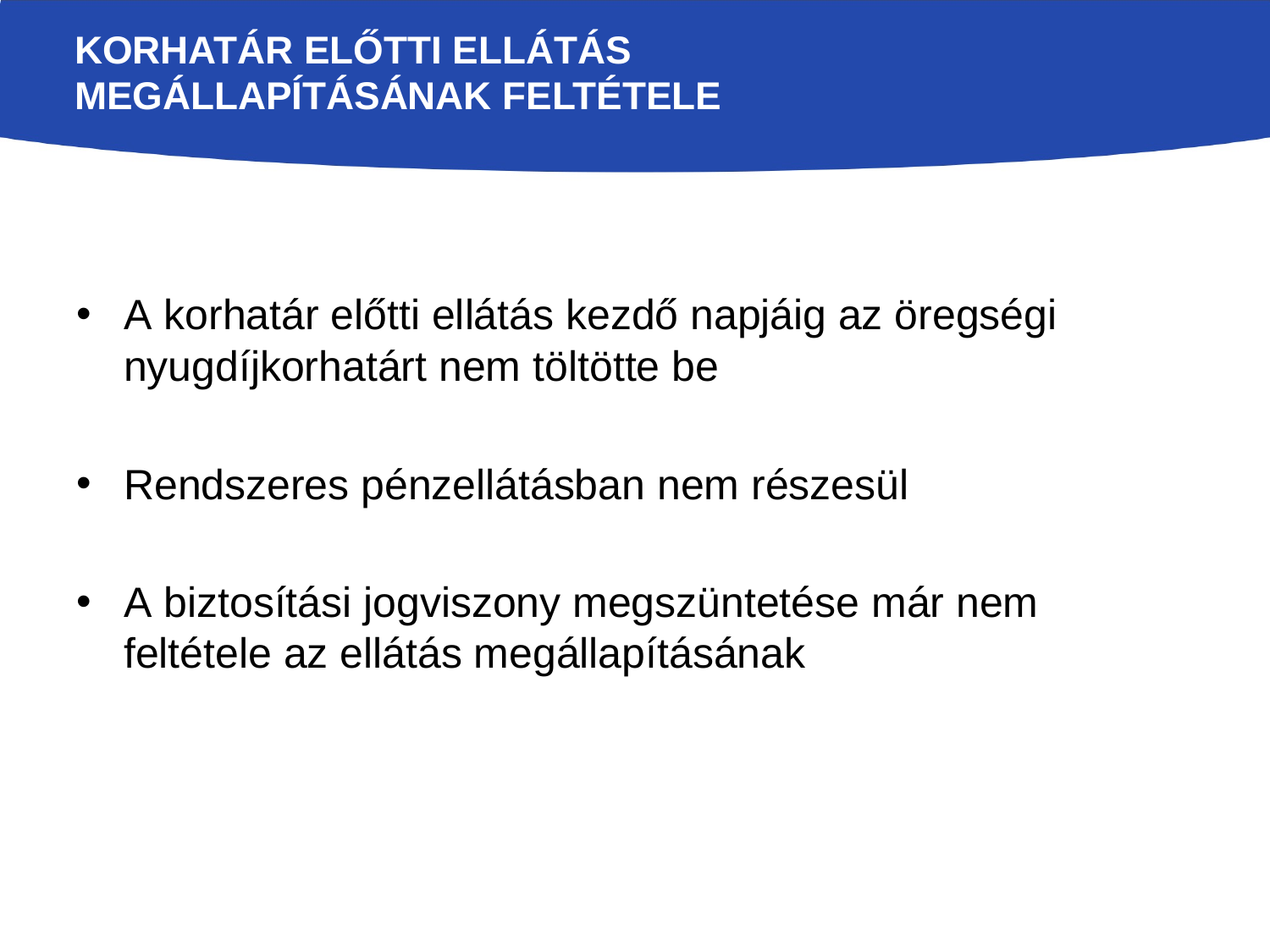

# Korhatár előtti ellátás megállapításának feltétele

A korhatár előtti ellátás kezdő napjáig az öregségi nyugdíjkorhatárt nem töltötte be

Rendszeres pénzellátásban nem részesül

A biztosítási jogviszony megszüntetése már nem feltétele az ellátás megállapításának